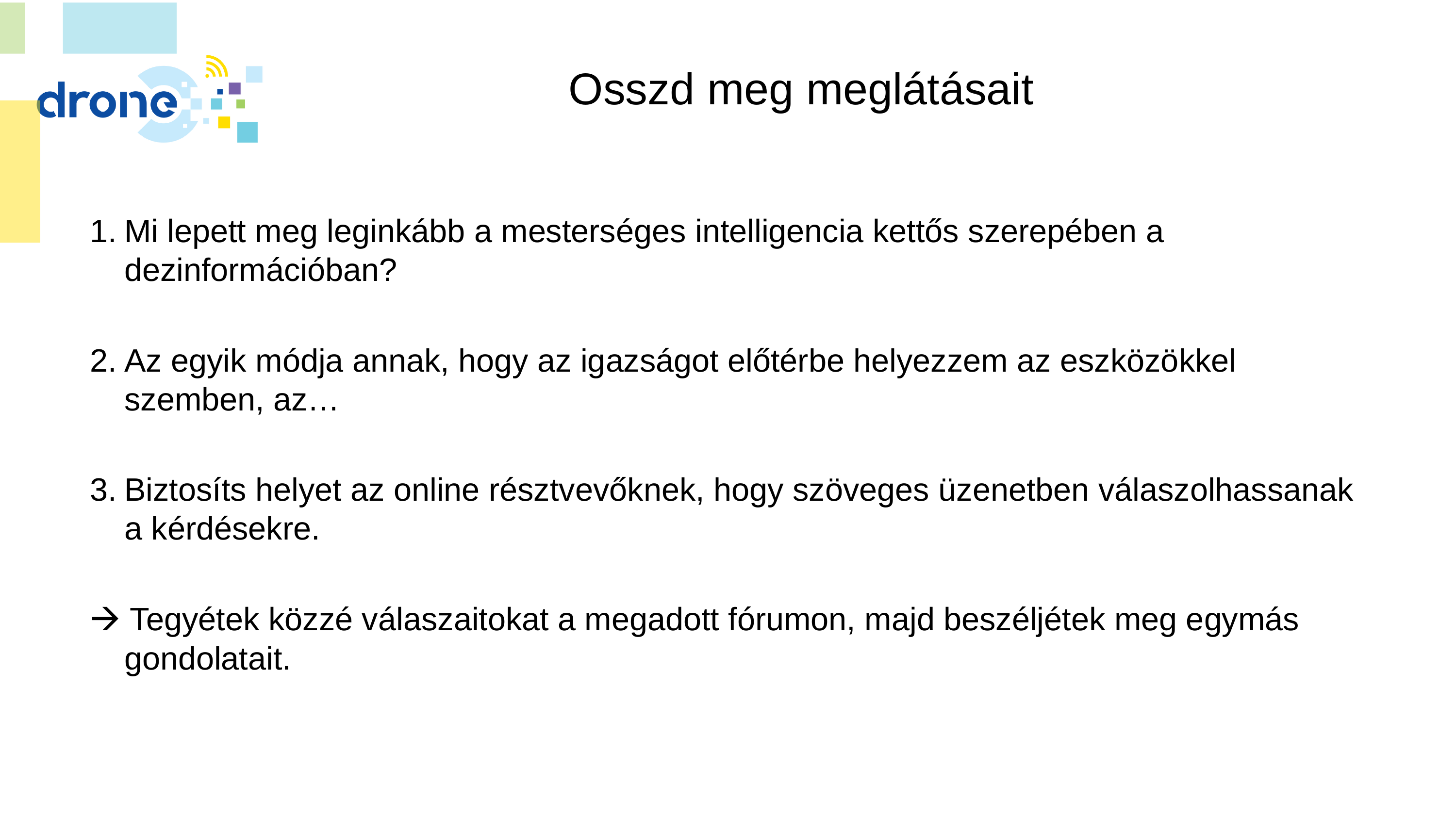

# Osszd meg meglátásait

Mi lepett meg leginkább a mesterséges intelligencia kettős szerepében a dezinformációban?

Az egyik módja annak, hogy az igazságot előtérbe helyezzem az eszközökkel szemben, az…

Biztosíts helyet az online résztvevőknek, hogy szöveges üzenetben válaszolhassanak a kérdésekre.

🡪 Tegyétek közzé válaszaitokat a megadott fórumon, majd beszéljétek meg egymás gondolatait.